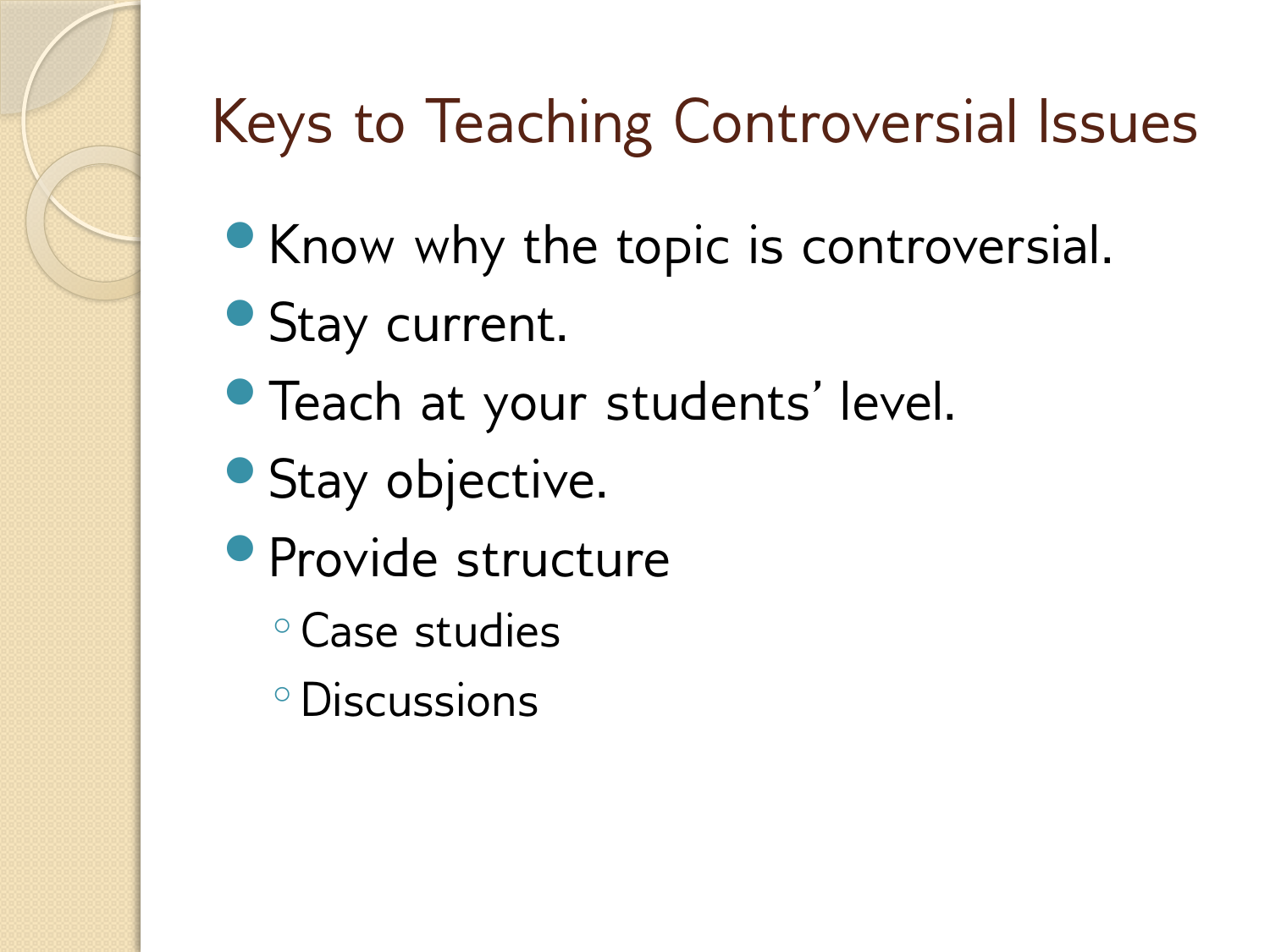

# Keys to Teaching Controversial Issues
Know why the topic is controversial.
Stay current.
Teach at your students’ level.
Stay objective.
Provide structure
Case studies
Discussions